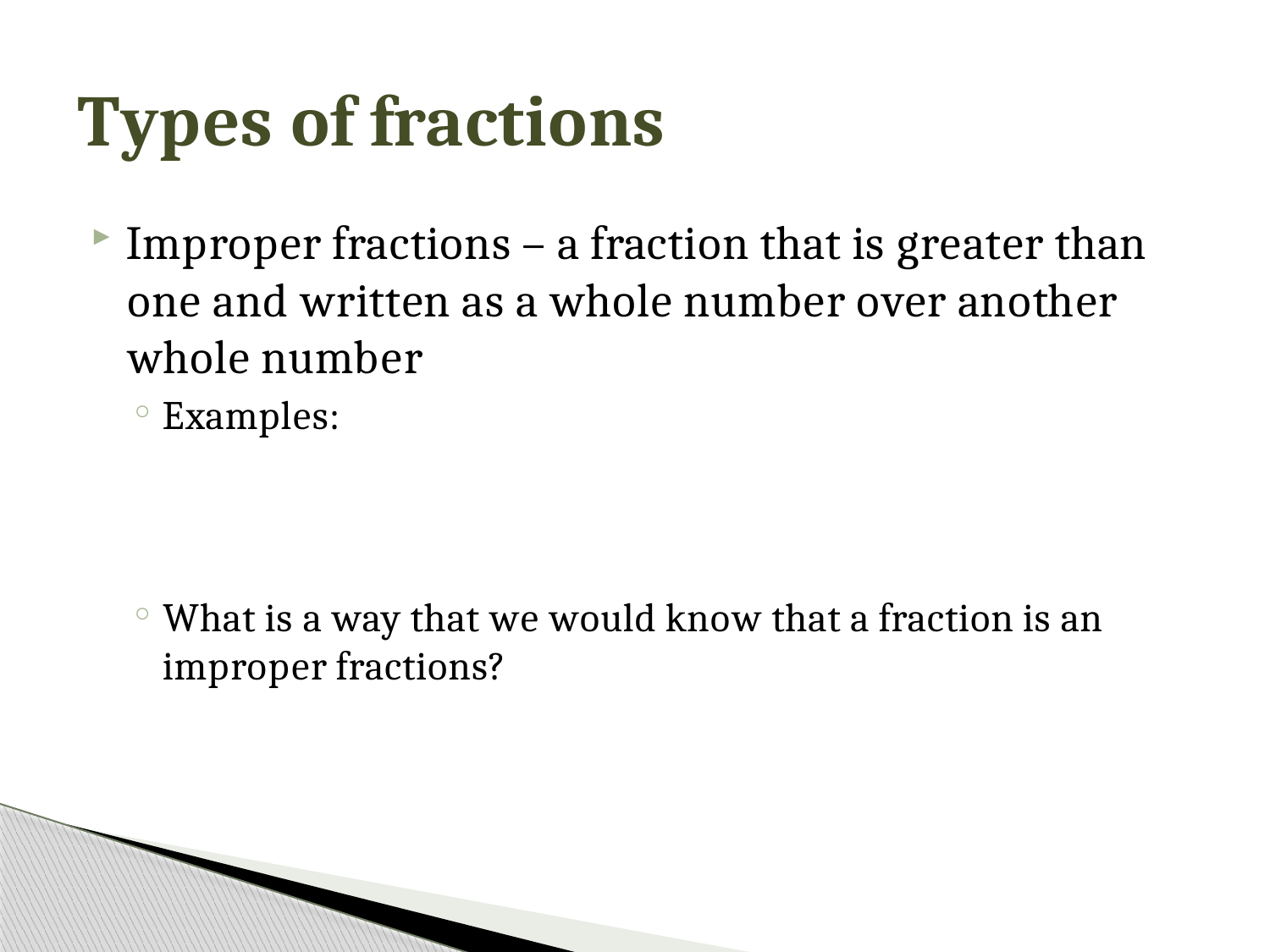

# Types of fractions
Improper fractions – a fraction that is greater than one and written as a whole number over another whole number
Examples:

What is a way that we would know that a fraction is an improper fractions?